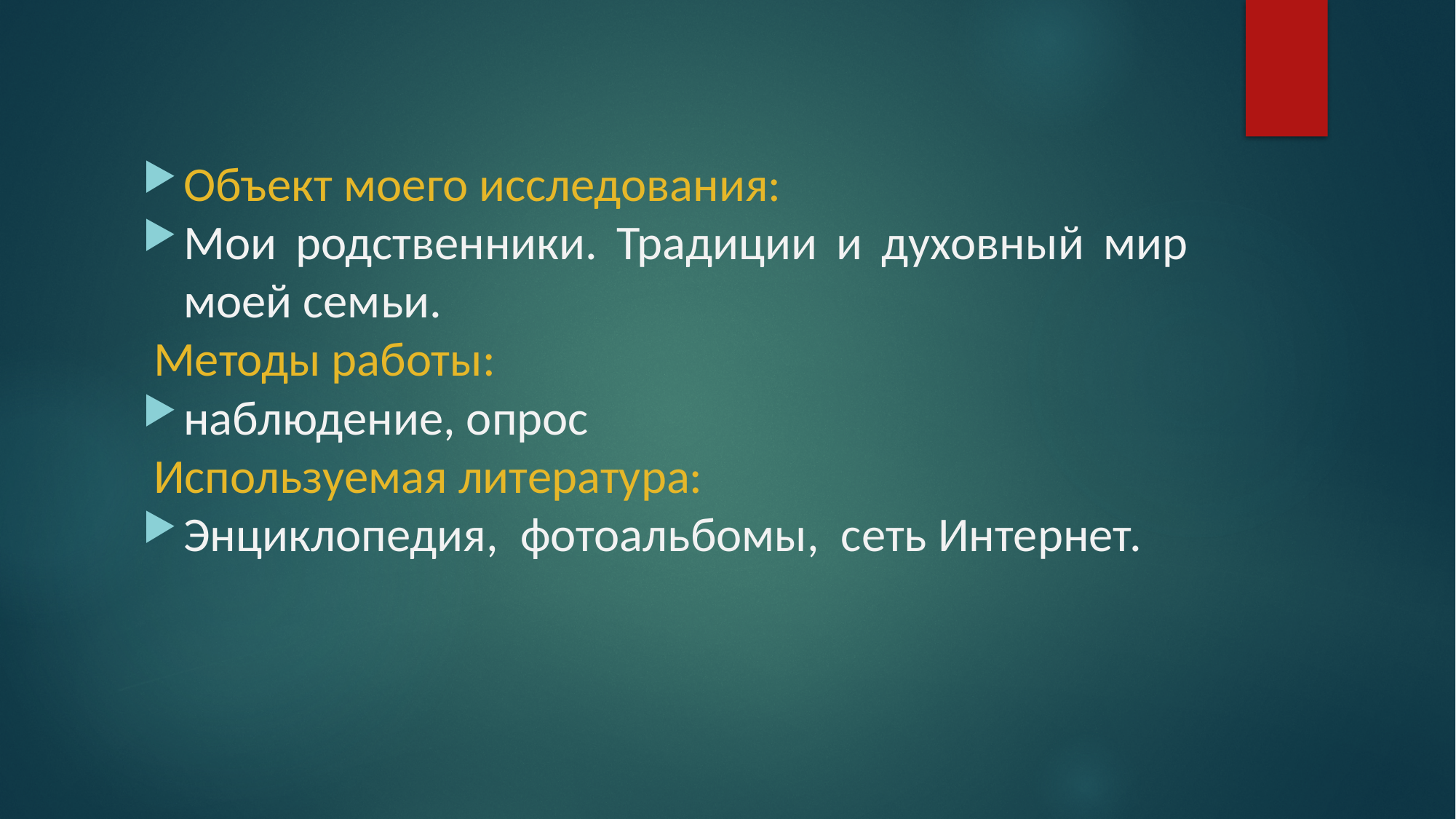

Объект моего исследования:
Мои родственники. Традиции и духовный мир моей семьи.
 Методы работы:
наблюдение, опрос
 Используемая литература:
Энциклопедия,  фотоальбомы,  сеть Интернет.